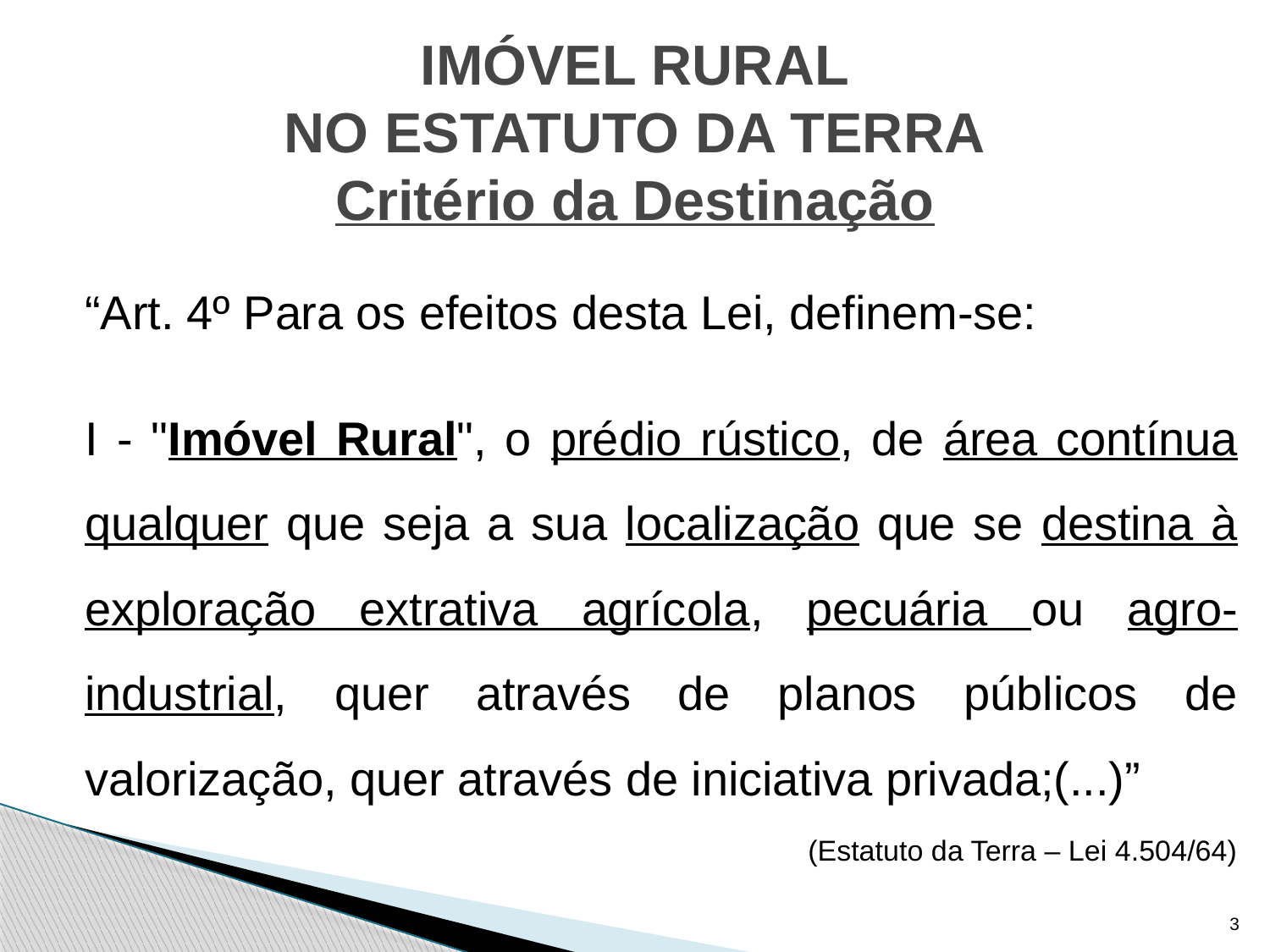

IMÓVEL RURAL
NO ESTATUTO DA TERRA
Critério da Destinação

	“Art. 4º Para os efeitos desta Lei, definem-se:
	I - "Imóvel Rural", o prédio rústico, de área contínua qualquer que seja a sua localização que se destina à exploração extrativa agrícola, pecuária ou agro-industrial, quer através de planos públicos de valorização, quer através de iniciativa privada;(...)”
 (Estatuto da Terra – Lei 4.504/64)
3